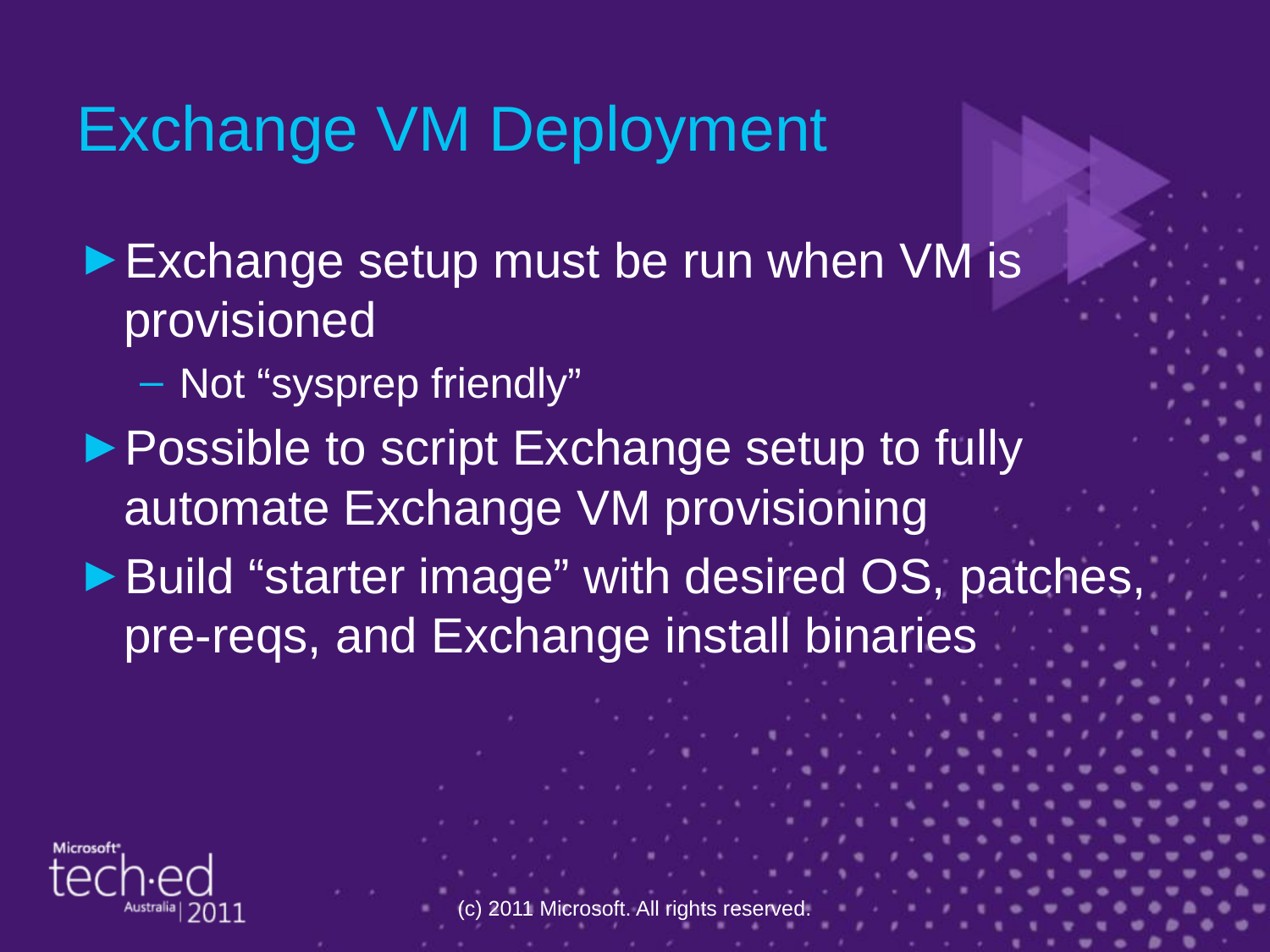

# Exchange VM Deployment
Exchange setup must be run when VM is provisioned
Not “sysprep friendly”
Possible to script Exchange setup to fully automate Exchange VM provisioning
Build “starter image” with desired OS, patches, pre-reqs, and Exchange install binaries

(c) 2011 Microsoft. All rights reserved.